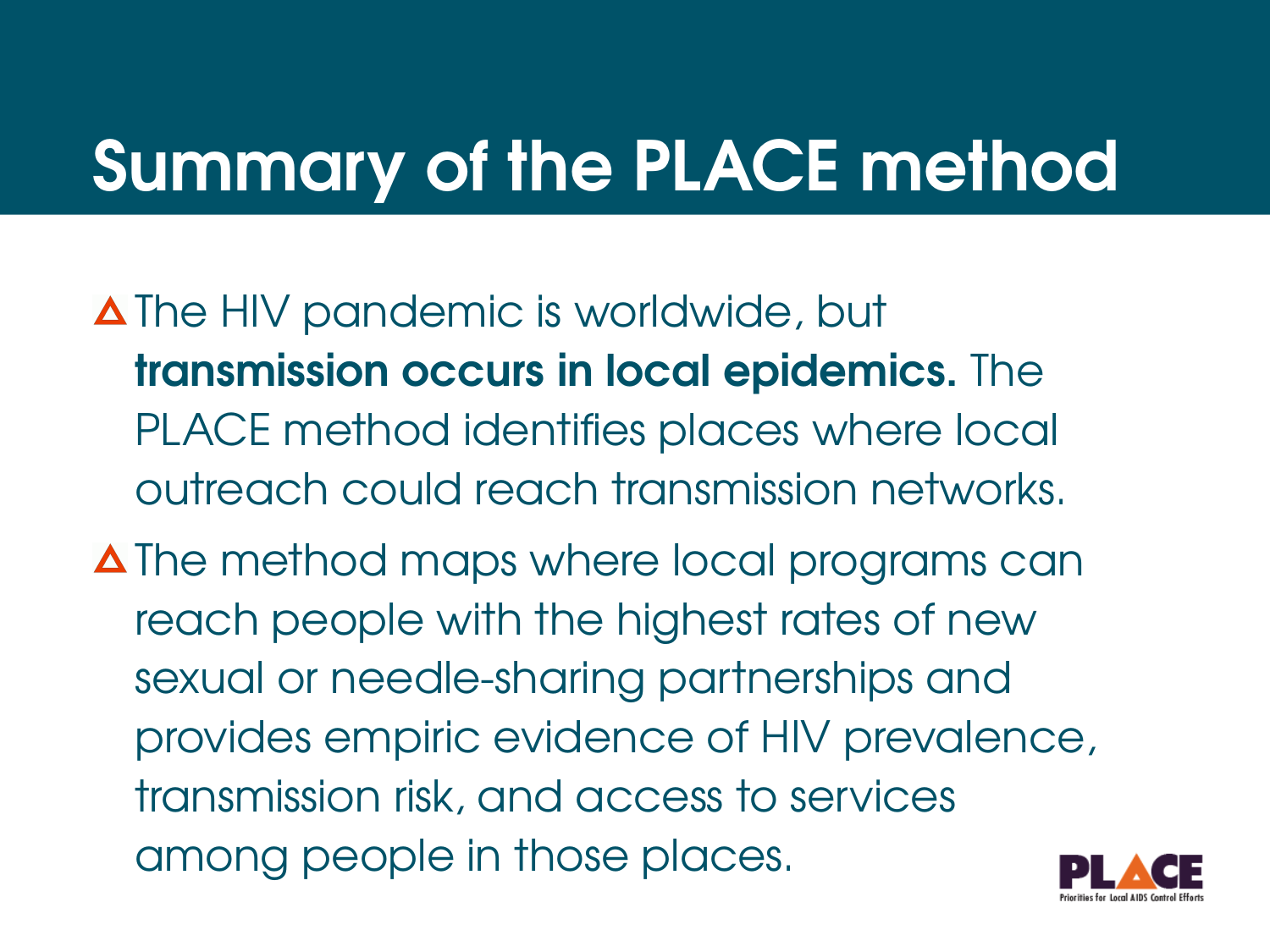

# Summary of the PLACE method
The HIV pandemic is worldwide, but transmission occurs in local epidemics. The PLACE method identifies places where local outreach could reach transmission networks.
The method maps where local programs can reach people with the highest rates of new sexual or needle-sharing partnerships and provides empiric evidence of HIV prevalence, transmission risk, and access to services among people in those places.